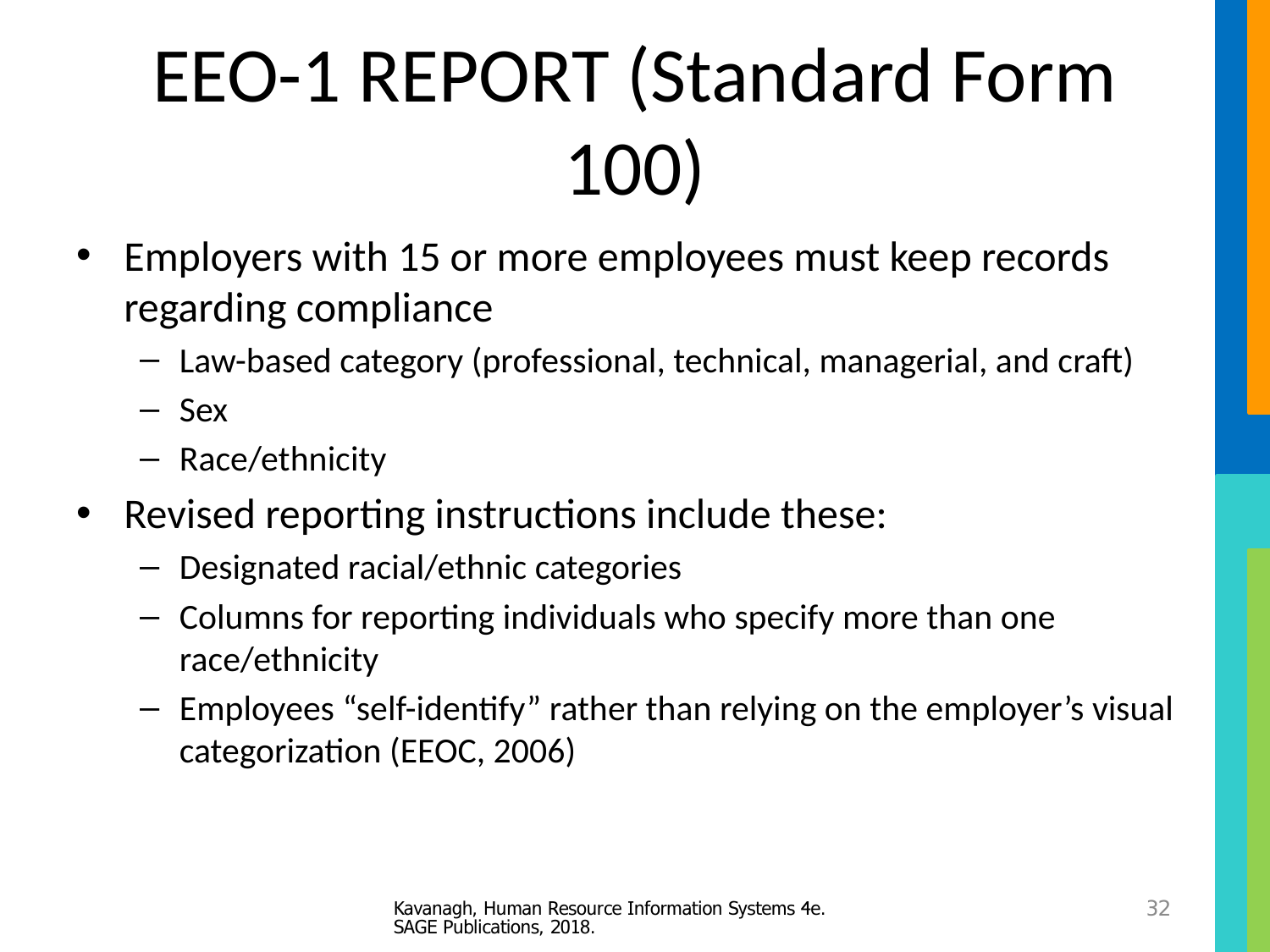

# EEO-1 REPORT (Standard Form 100)
Employers with 15 or more employees must keep records regarding compliance
Law-based category (professional, technical, managerial, and craft)
Sex
Race/ethnicity
Revised reporting instructions include these:
Designated racial/ethnic categories
Columns for reporting individuals who specify more than one race/ethnicity
Employees “self-identify” rather than relying on the employer’s visual categorization (EEOC, 2006)

Kavanagh, Human Resource Information Systems 4e. SAGE Publications, 2018.
32